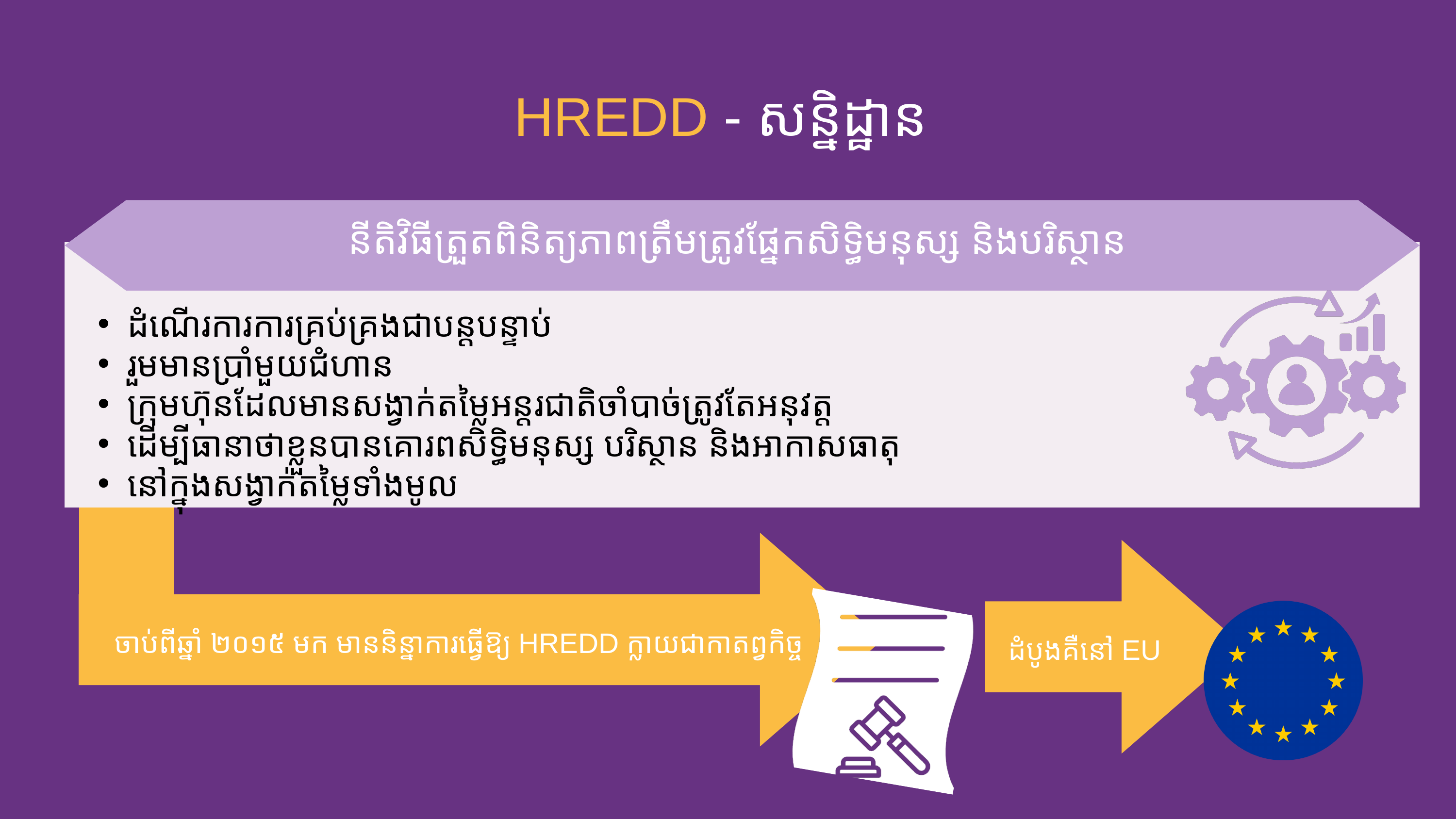

HREDD - សន្និដ្ឋាន

នីតិវិធីត្រួតពិនិត្យភាពត្រឹមត្រូវផ្នែកសិទ្ធិមនុស្ស និងបរិស្ថាន

ដំណើរការការគ្រប់គ្រងជាបន្តបន្ទាប់
រួមមានប្រាំមួយជំហាន
ក្រុមហ៊ុនដែលមានសង្វាក់តម្លៃអន្តរជាតិចាំបាច់ត្រូវតែអនុវត្ត
ដើម្បីធានាថាខ្លួនបានគោរពសិទ្ធិមនុស្ស បរិស្ថាន និងអាកាសធាតុ
នៅក្នុងសង្វាក់តម្លៃទាំងមូល

ចាប់ពីឆ្នាំ ២០១៥ មក មាននិន្នាការធ្វើឱ្យ HREDD ក្លាយជាកាតព្វកិច្ច
ដំបូងគឺនៅ EU